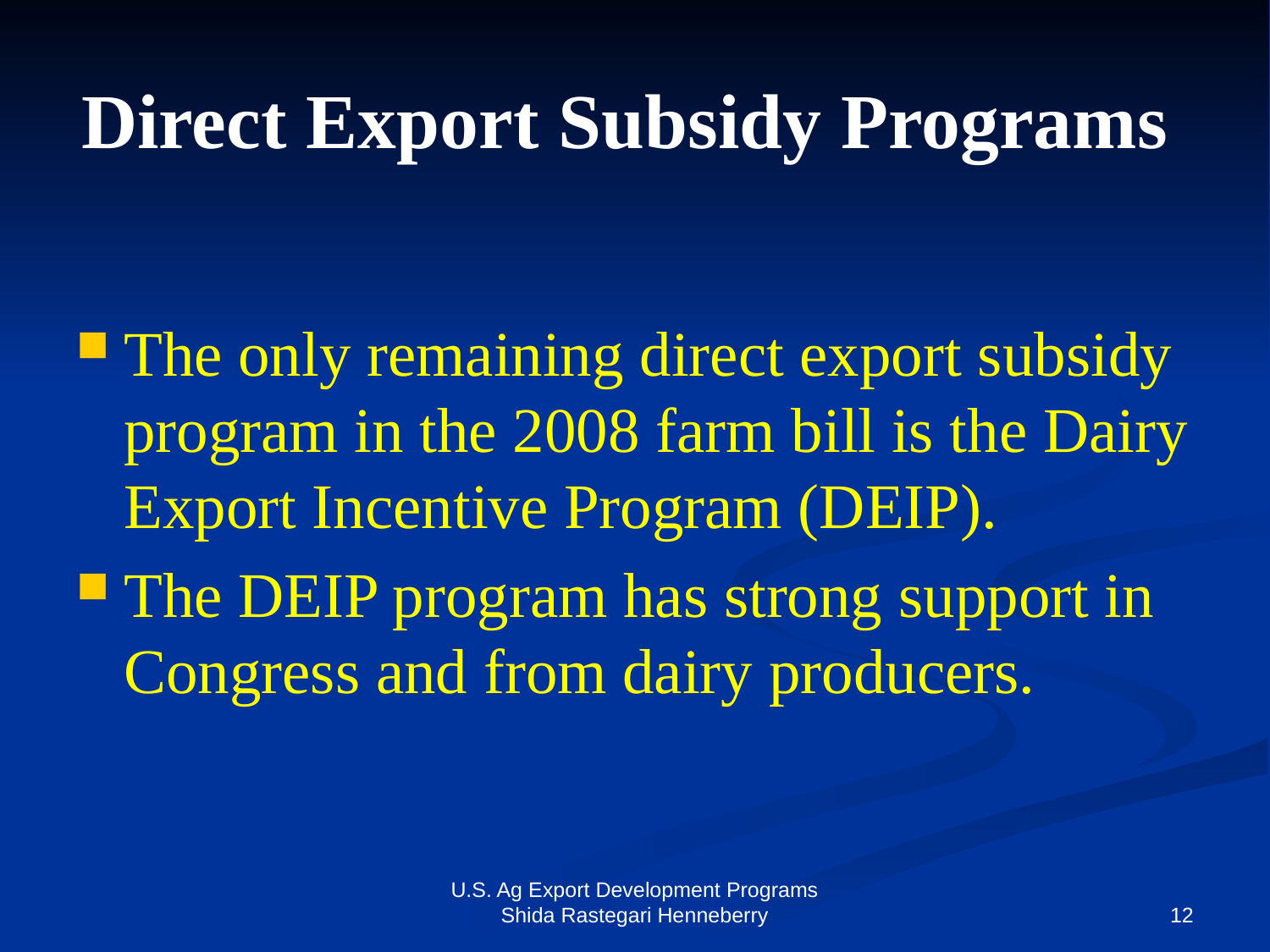

# Direct Export Subsidy Programs
The only remaining direct export subsidy program in the 2008 farm bill is the Dairy Export Incentive Program (DEIP).
The DEIP program has strong support in Congress and from dairy producers.
U.S. Ag Export Development Programs Shida Rastegari Henneberry
12